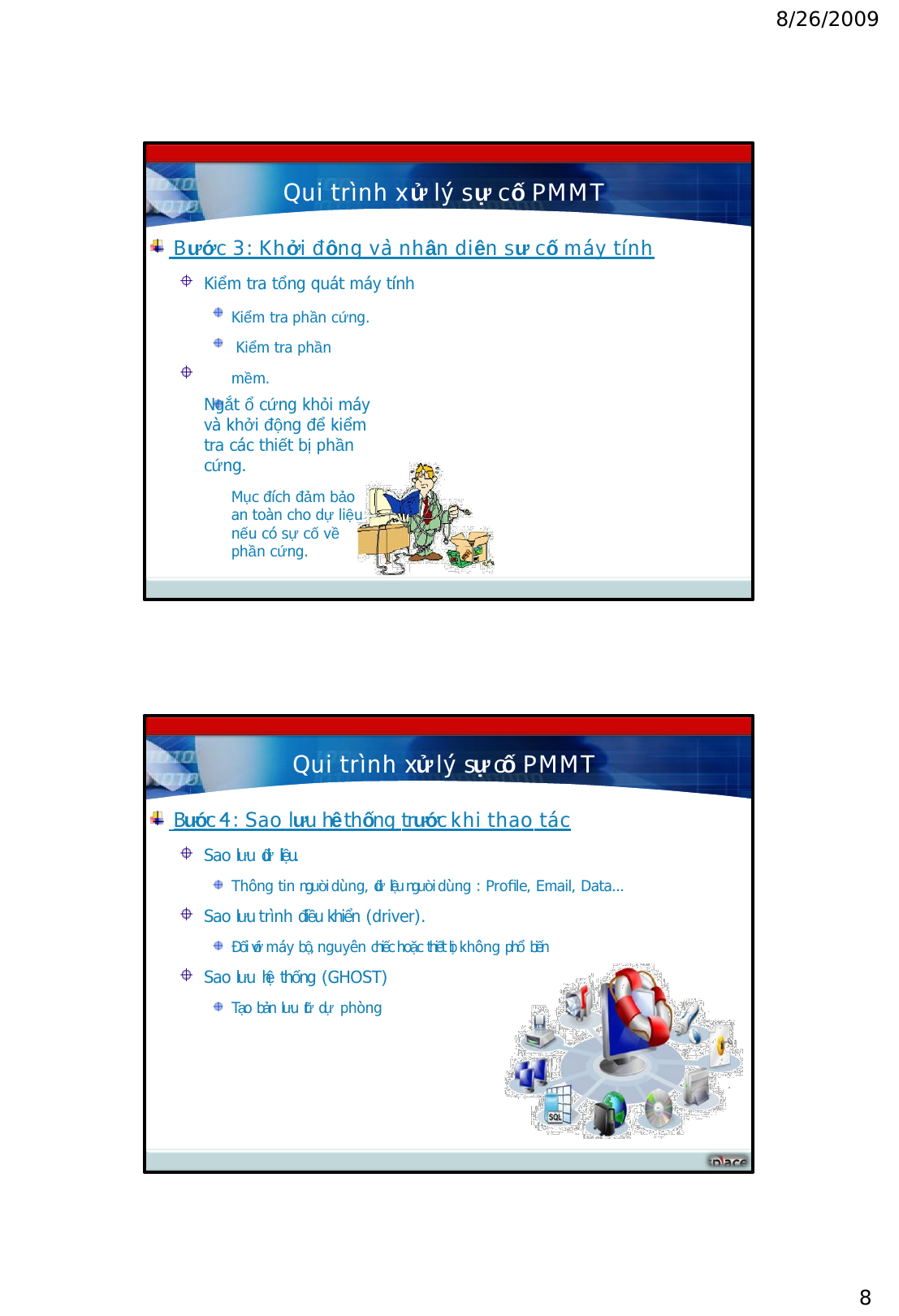

8/26/2009

Qui trình xử lý sự cố PMMT

 Bước 3: Khởi động và nhận diện sự cố máy tính
Kiểm tra tổng quát máy tính
Kiểm tra phần cứng.  Kiểm tra phần mềm.
Ngắt ổ cứng khỏi máy và khởi động để kiểm tra các thiết bị phần cứng.
Mục đích đảm bảo an toàn cho dự liệu nếu có sự cố về phần cứng.

Qui trình xử lý sự cố PMMT

 Bước 4: Sao lưu hệ thống trước khi thao tác
Sao lưu dữ liệu.
Thông tin người dùng, dữ liệu người dùng : Profile, Email, Data…
Sao lưu trình điều khiển (driver).
Đối với máy bộ, nguyên chiếc hoặc thiết bị không phổ biến
Sao lưu  hệ thống (GHOST)
Tạo  bản  lưu  trữ dự  phòng

8